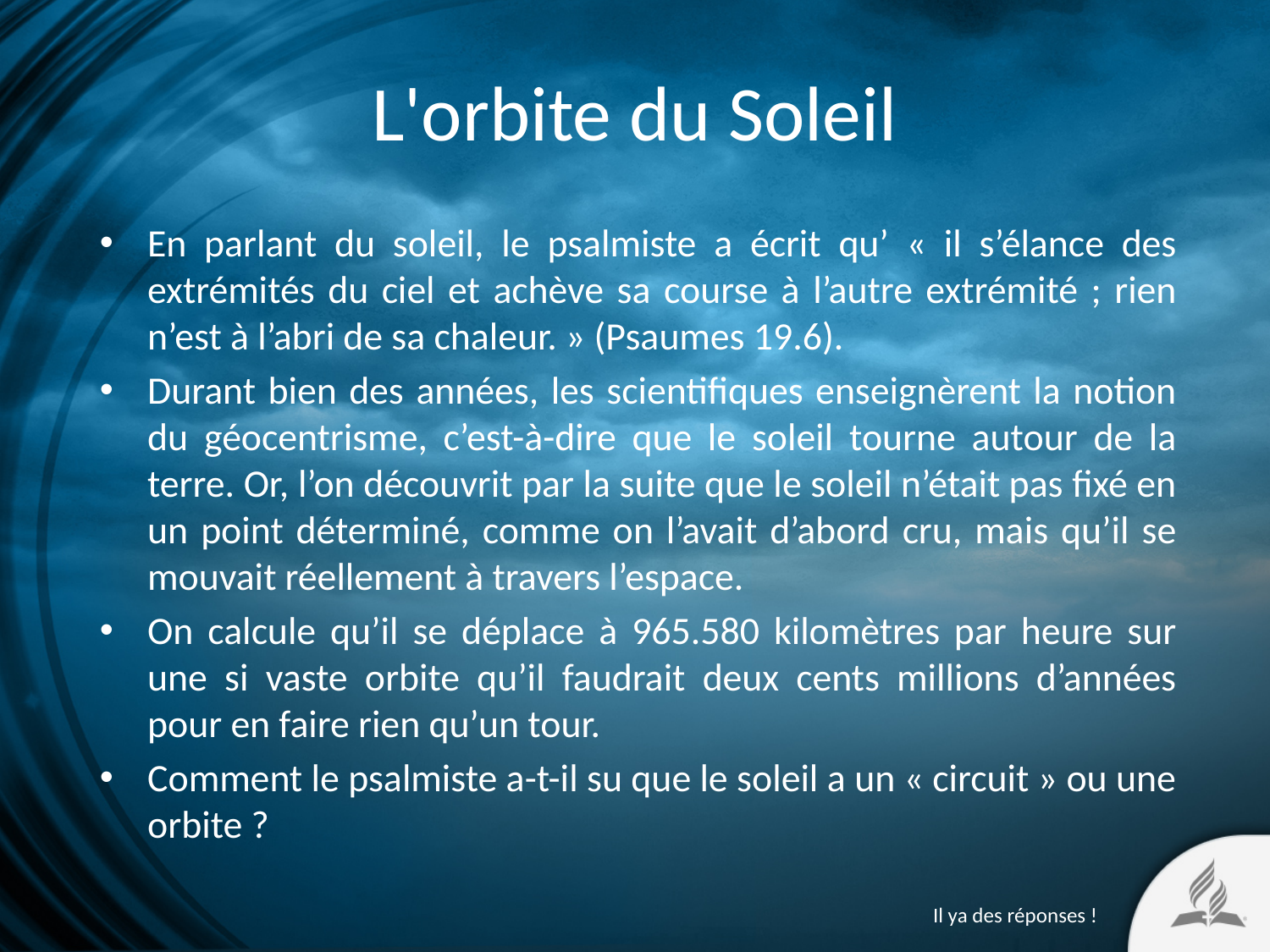

# L'orbite du Soleil
En parlant du soleil, le psalmiste a écrit qu’ « il s’élance des extrémités du ciel et achève sa course à l’autre extrémité ; rien n’est à l’abri de sa chaleur. » (Psaumes 19.6).
Durant bien des années, les scientifiques enseignèrent la notion du géocentrisme, c’est-à-dire que le soleil tourne autour de la terre. Or, l’on découvrit par la suite que le soleil n’était pas fixé en un point déterminé, comme on l’avait d’abord cru, mais qu’il se mouvait réellement à travers l’espace.
On calcule qu’il se déplace à 965.580 kilomètres par heure sur une si vaste orbite qu’il faudrait deux cents millions d’années pour en faire rien qu’un tour.
Comment le psalmiste a-t-il su que le soleil a un « circuit » ou une orbite ?
Il ya des réponses !